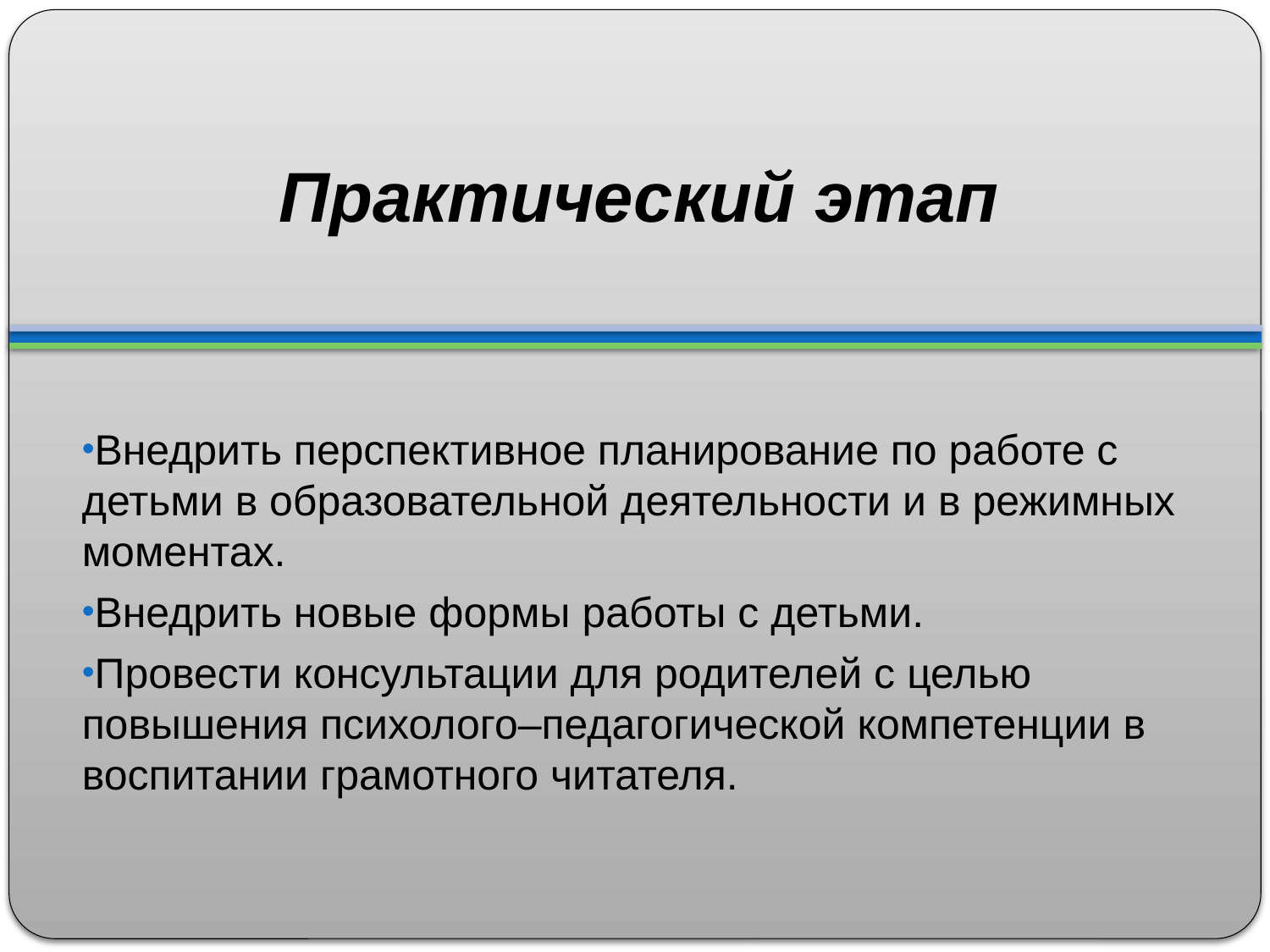

# Практический этап
Внедрить перспективное планирование по работе с детьми в образовательной деятельности и в режимных моментах.
Внедрить новые формы работы с детьми.
Провести консультации для родителей с целью повышения психолого–педагогической компетенции в воспитании грамотного читателя.